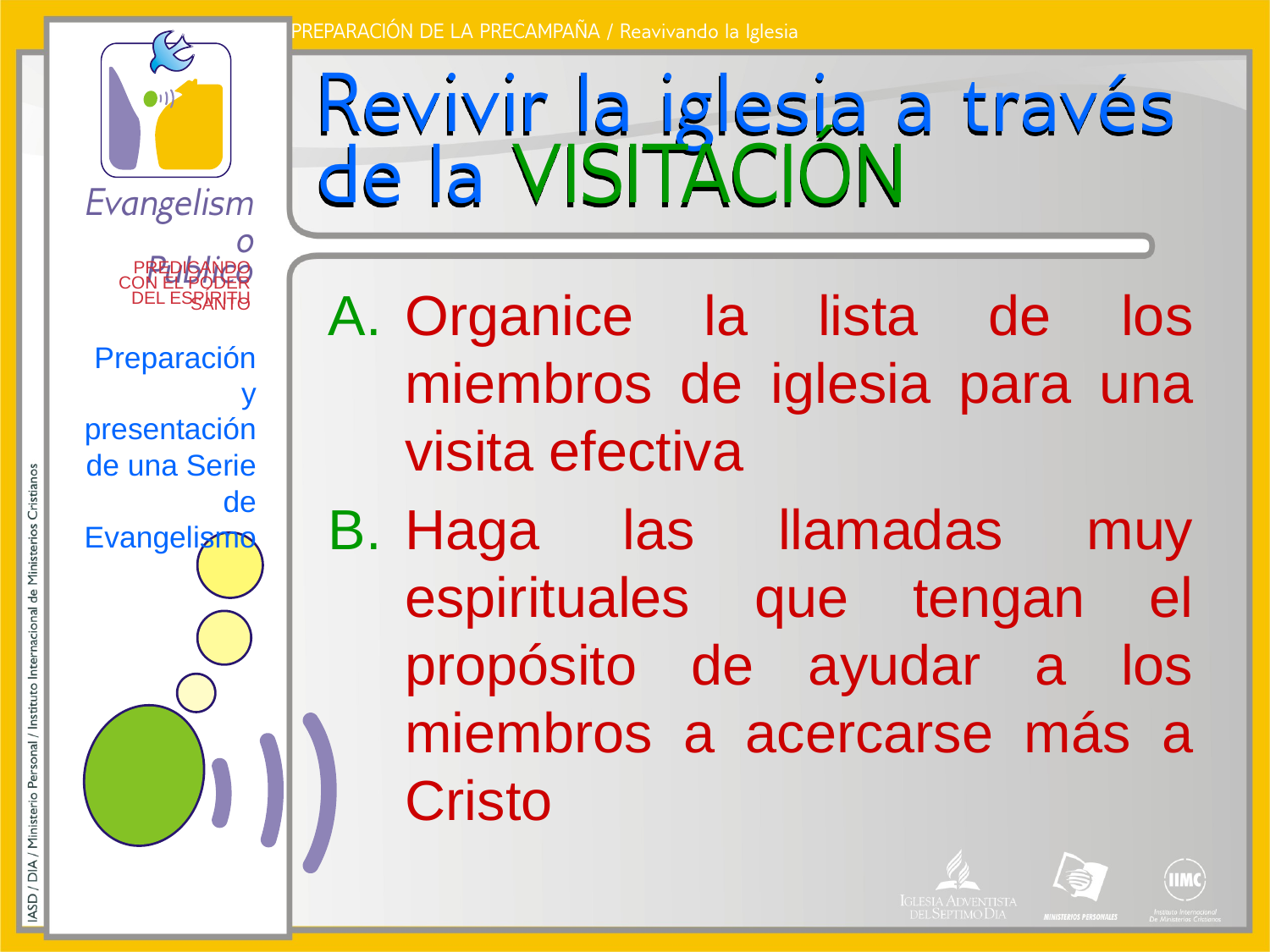

PREPARACIÓN DE LA PRECAMPAÑA / Reavivando la Iglesia
# Revivir la iglesia a través de la VISITACIÓN
Organice la lista de los miembros de iglesia para una visita efectiva
Haga las llamadas muy espirituales que tengan el propósito de ayudar a los miembros a acercarse más a Cristo